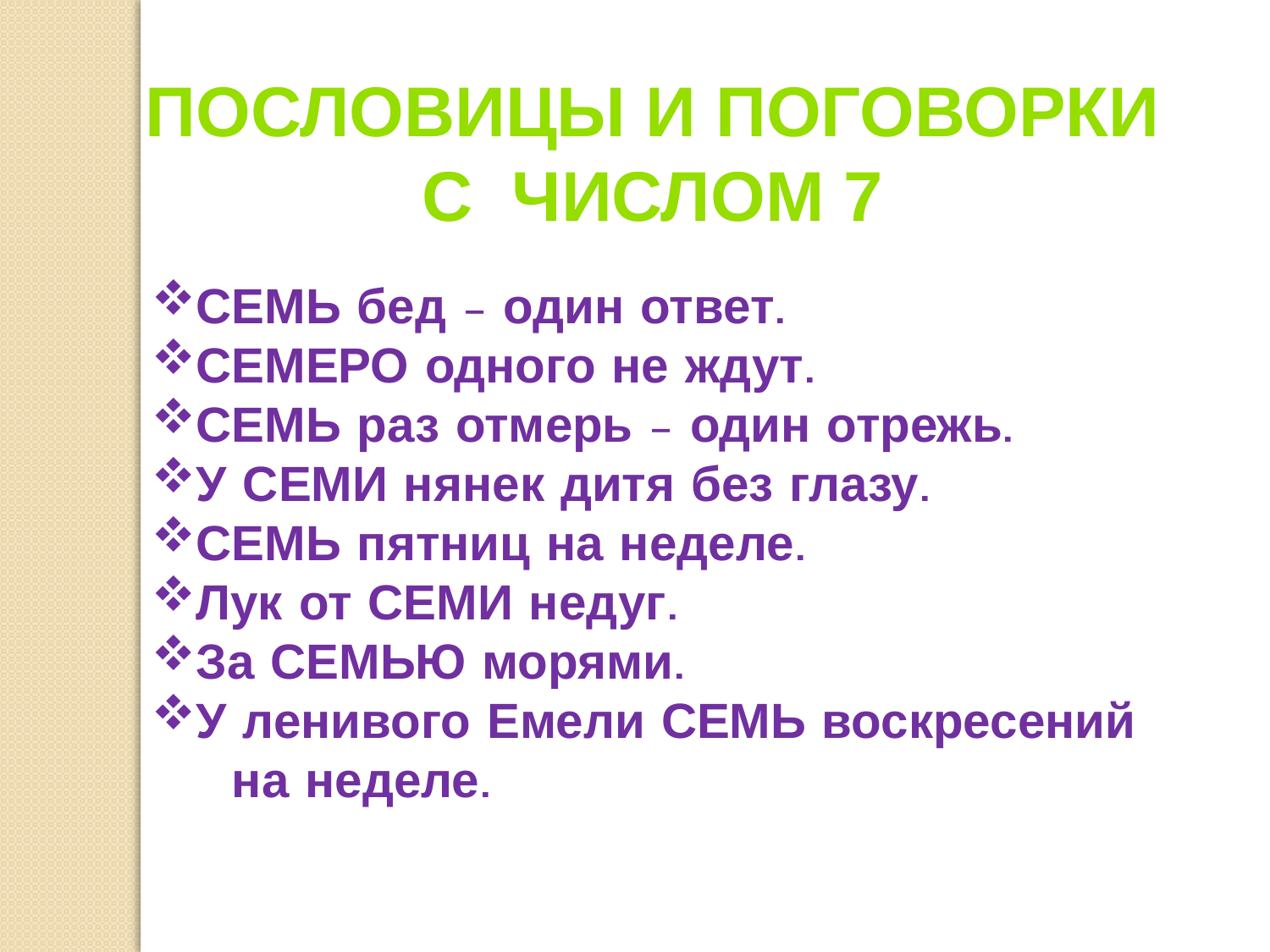

Пословицы и поговорки
с  числом 7
СЕМЬ бед – один ответ.
СЕМЕРО одного не ждут.
СЕМЬ раз отмерь – один отрежь.
У СЕМИ нянек дитя без глазу.
СЕМЬ пятниц на неделе.
Лук от СЕМИ недуг.
За СЕМЬЮ морями.
У ленивого Емели СЕМЬ воскресений
     на неделе.